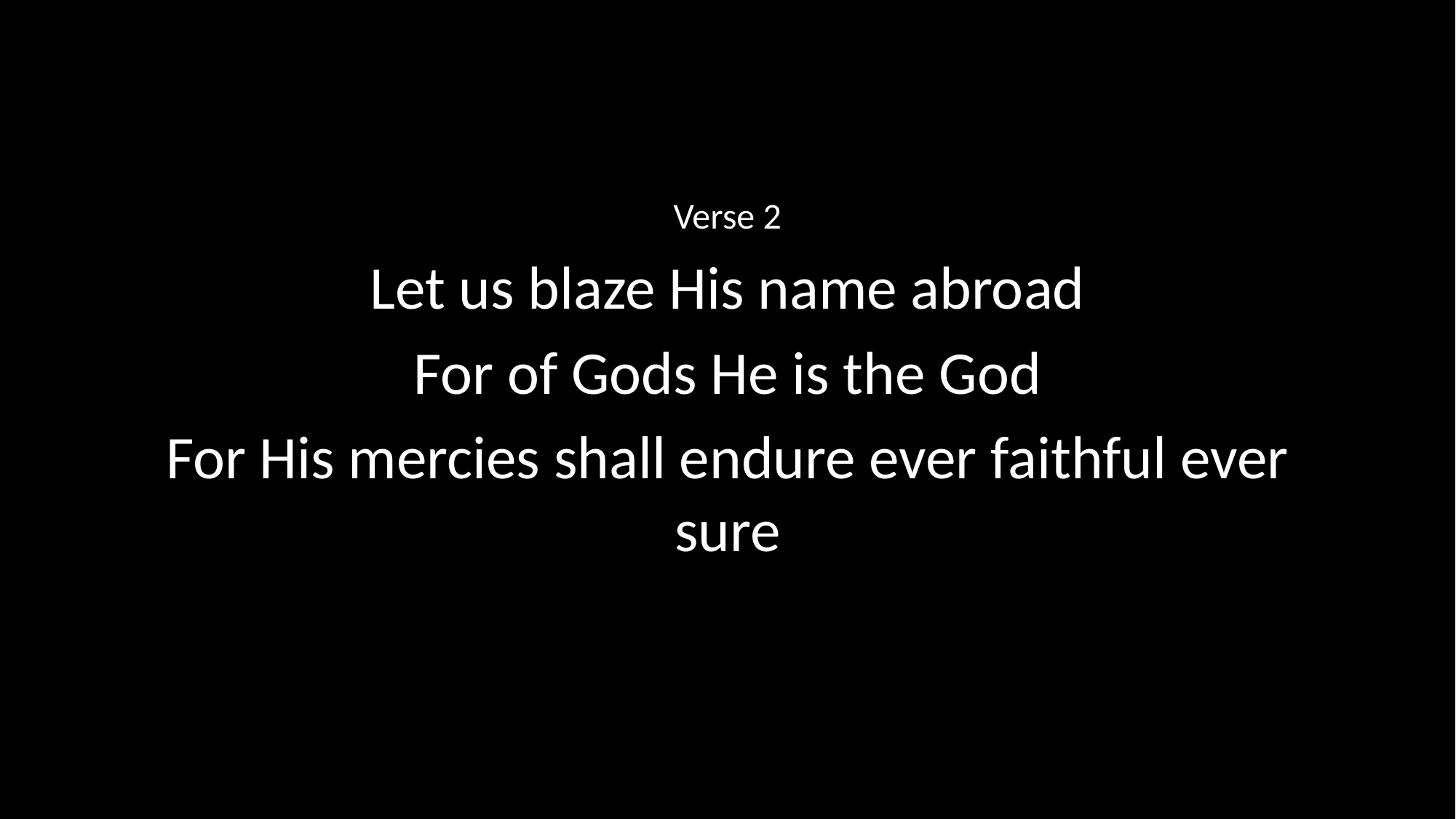

Verse 2
Let us blaze His name abroad
For of Gods He is the God
For His mercies shall endure ever faithful ever sure